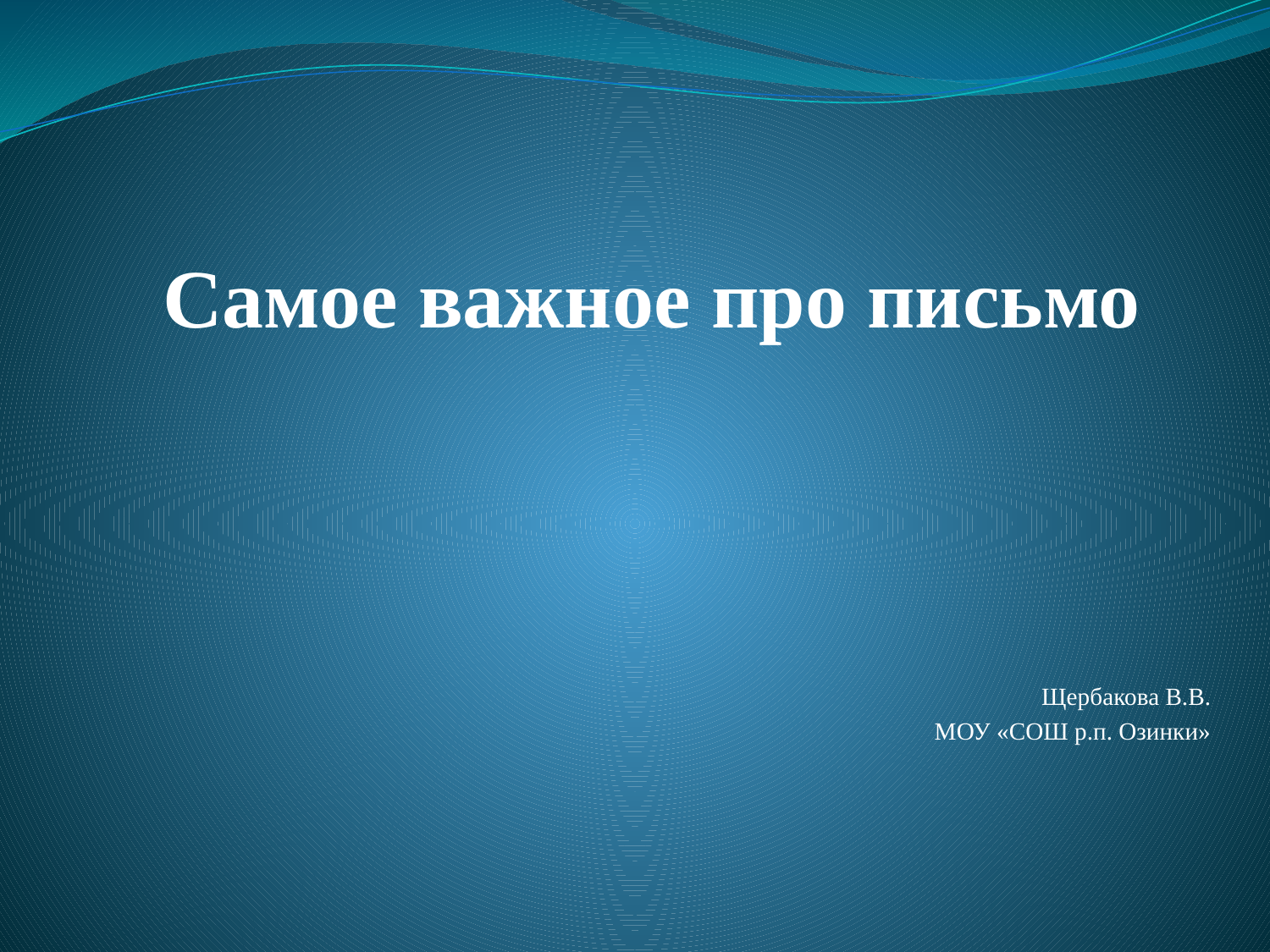

# Самое важное про письмо
Щербакова В.В.
МОУ «СОШ р.п. Озинки»